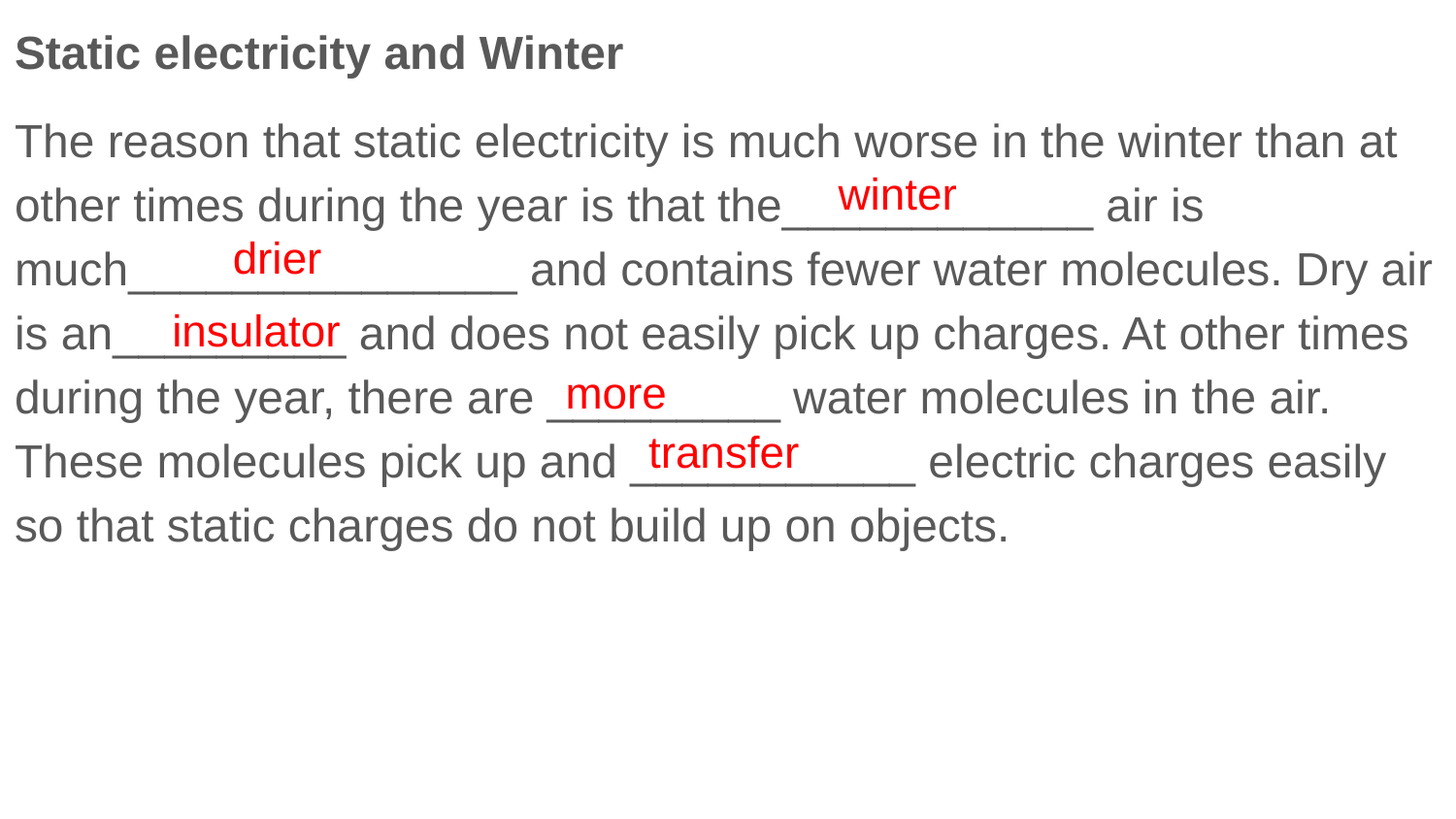

Static electricity and Winter
The reason that static electricity is much worse in the winter than at other times during the year is that the____________ air is much_______________ and contains fewer water molecules. Dry air is an_________ and does not easily pick up charges. At other times during the year, there are _________ water molecules in the air. These molecules pick up and ___________ electric charges easily so that static charges do not build up on objects.

winter
drier
insulator
more
transfer